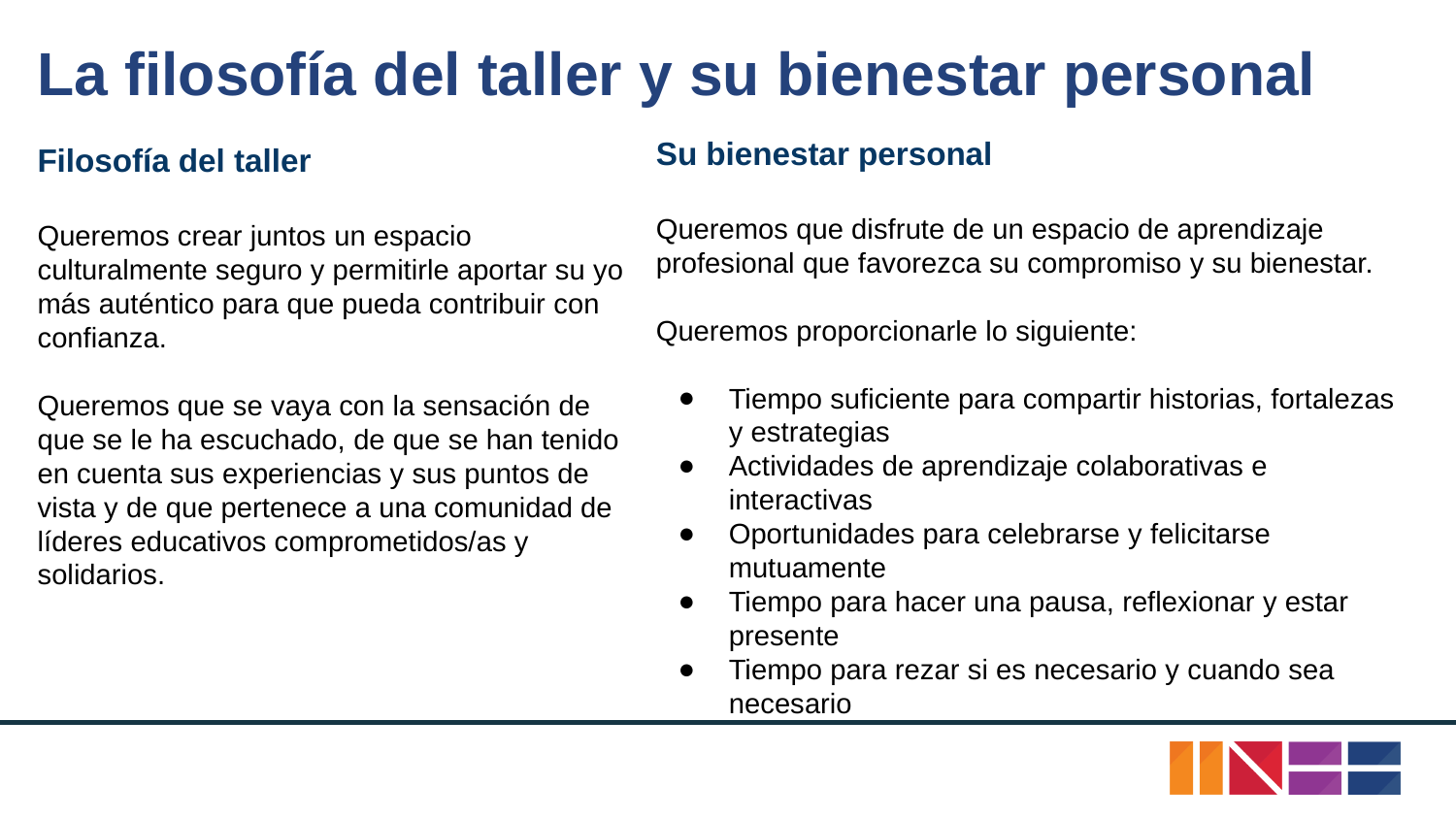

# La filosofía del taller y su bienestar personal
Su bienestar personal

Queremos que disfrute de un espacio de aprendizaje profesional que favorezca su compromiso y su bienestar.

Queremos proporcionarle lo siguiente:

Tiempo suficiente para compartir historias, fortalezas y estrategias
Actividades de aprendizaje colaborativas e interactivas
Oportunidades para celebrarse y felicitarse mutuamente
Tiempo para hacer una pausa, reflexionar y estar presente
Tiempo para rezar si es necesario y cuando sea necesario
Filosofía del taller

Queremos crear juntos un espacio culturalmente seguro y permitirle aportar su yo más auténtico para que pueda contribuir con confianza.

Queremos que se vaya con la sensación de que se le ha escuchado, de que se han tenido en cuenta sus experiencias y sus puntos de vista y de que pertenece a una comunidad de líderes educativos comprometidos/as y solidarios.